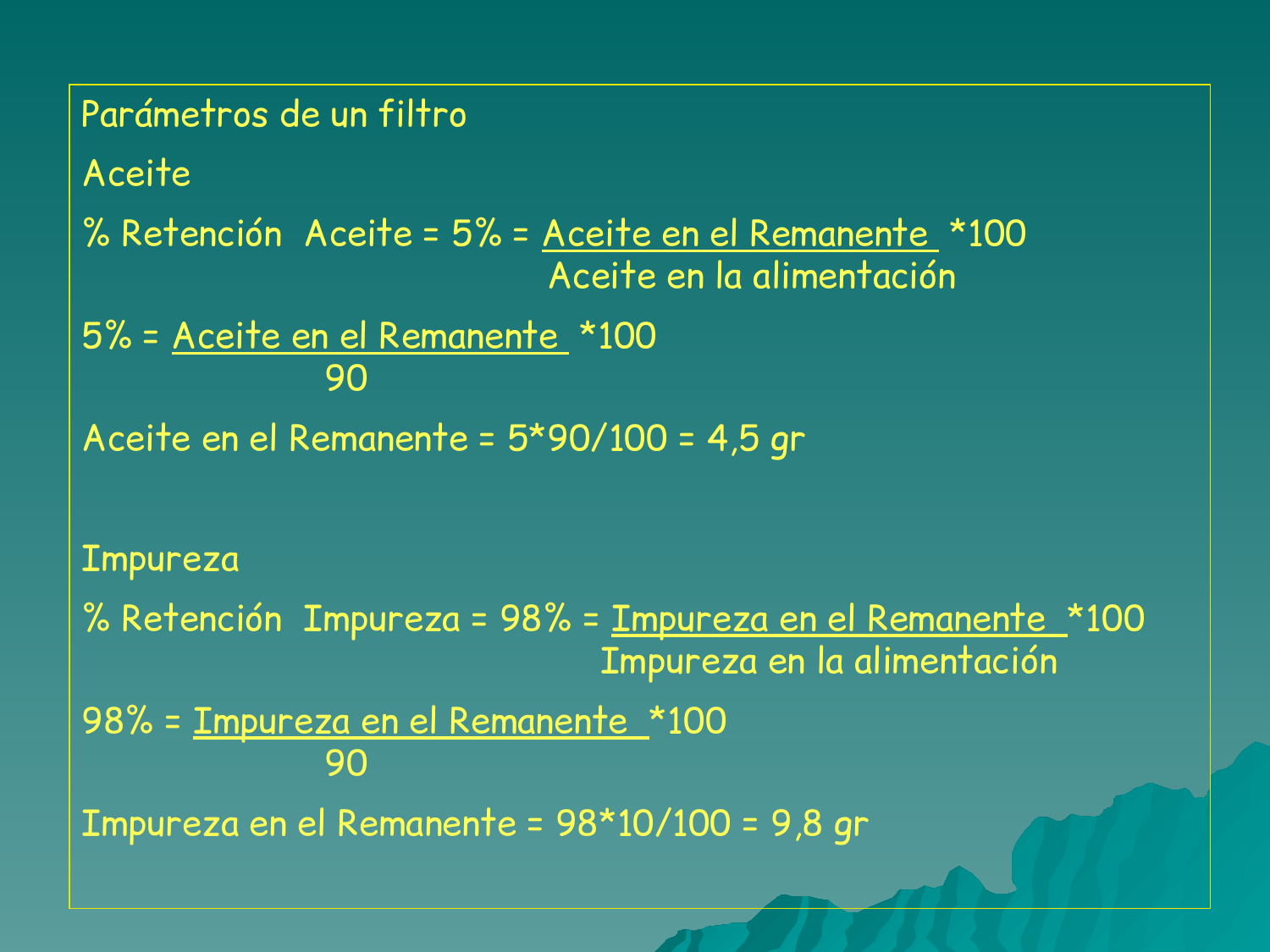

Parámetros de un filtro
Aceite
% Retención  Aceite = 5% = Aceite en el Remanente  *100			                    Aceite en la alimentación
5% = Aceite en el Remanente  *100			                  	           90
Aceite en el Remanente = 5*90/100 = 4,5 gr

Impureza
% Retención  Impureza = 98% = Impureza en el Remanente  *100				 Impureza en la alimentación
98% = Impureza en el Remanente  *100			                  	           90
Impureza en el Remanente = 98*10/100 = 9,8 gr